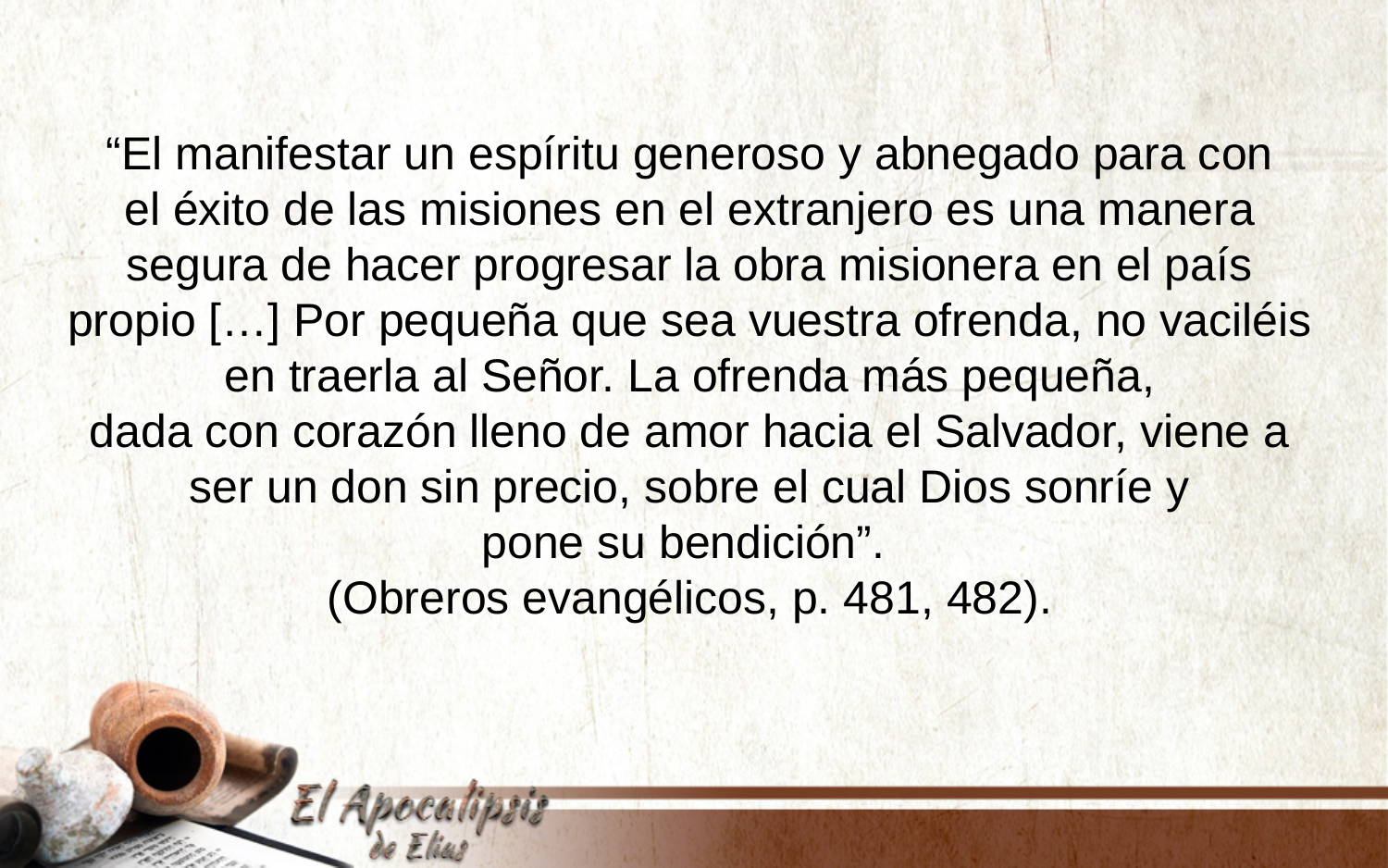

“El manifestar un espíritu generoso y abnegado para con
el éxito de las misiones en el extranjero es una manera segura de hacer progresar la obra misionera en el país propio […] Por pequeña que sea vuestra ofrenda, no vaciléis en traerla al Señor. La ofrenda más pequeña,
dada con corazón lleno de amor hacia el Salvador, viene a ser un don sin precio, sobre el cual Dios sonríe y
pone su bendición”.
(Obreros evangélicos, p. 481, 482).